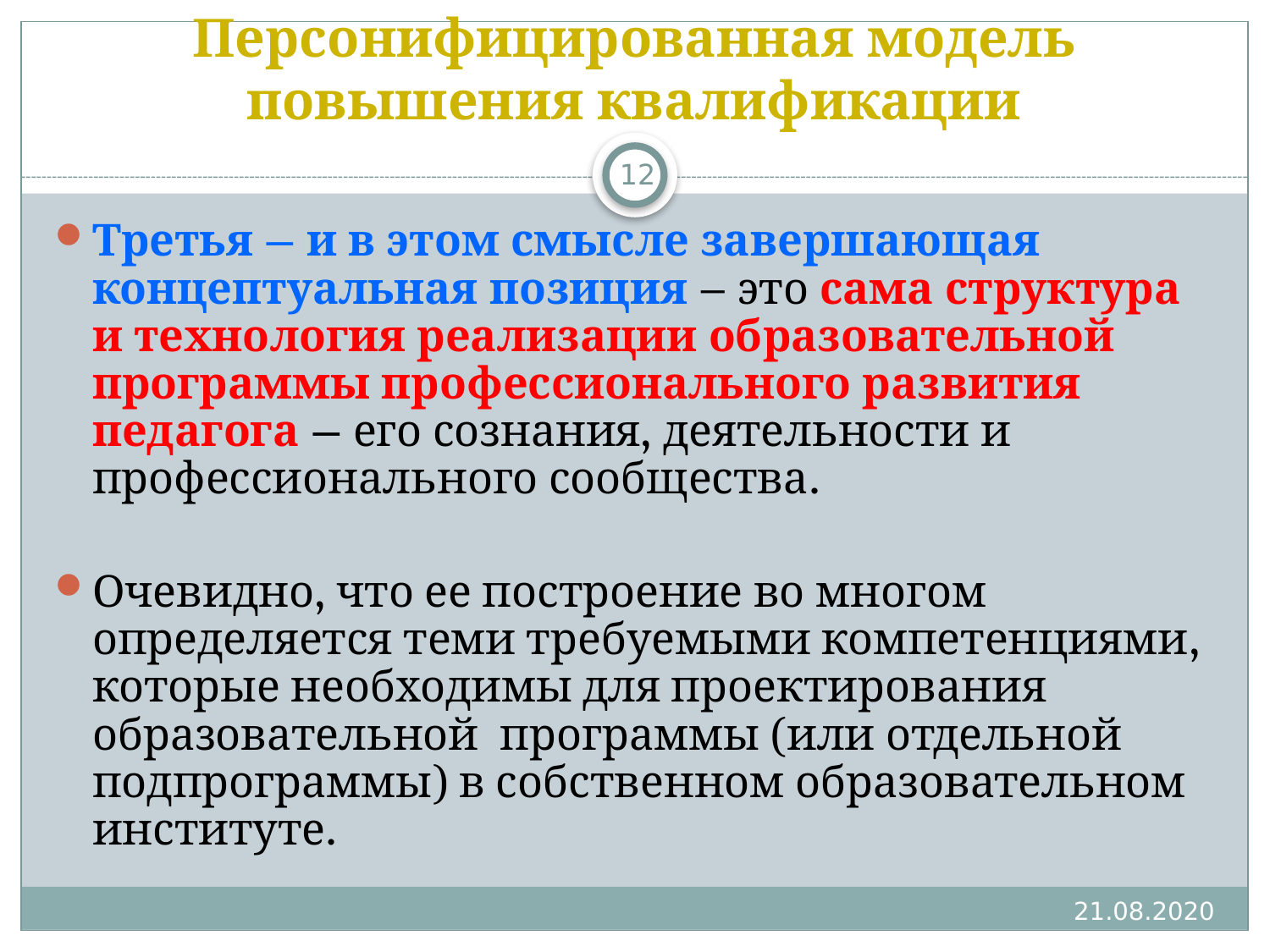

# Персонифицированная модель повышения квалификации
12
Третья – и в этом смысле завершающая концептуальная позиция – это сама структура и технология реализации образовательной программы профессионального развития педагога – его сознания, деятельности и профессионального сообщества.

Очевидно, что ее построение во многом определяется теми требуемыми компетенциями, которые необходимы для проектирования образовательной  программы (или отдельной подпрограммы) в собственном образовательном институте.
21.08.2020